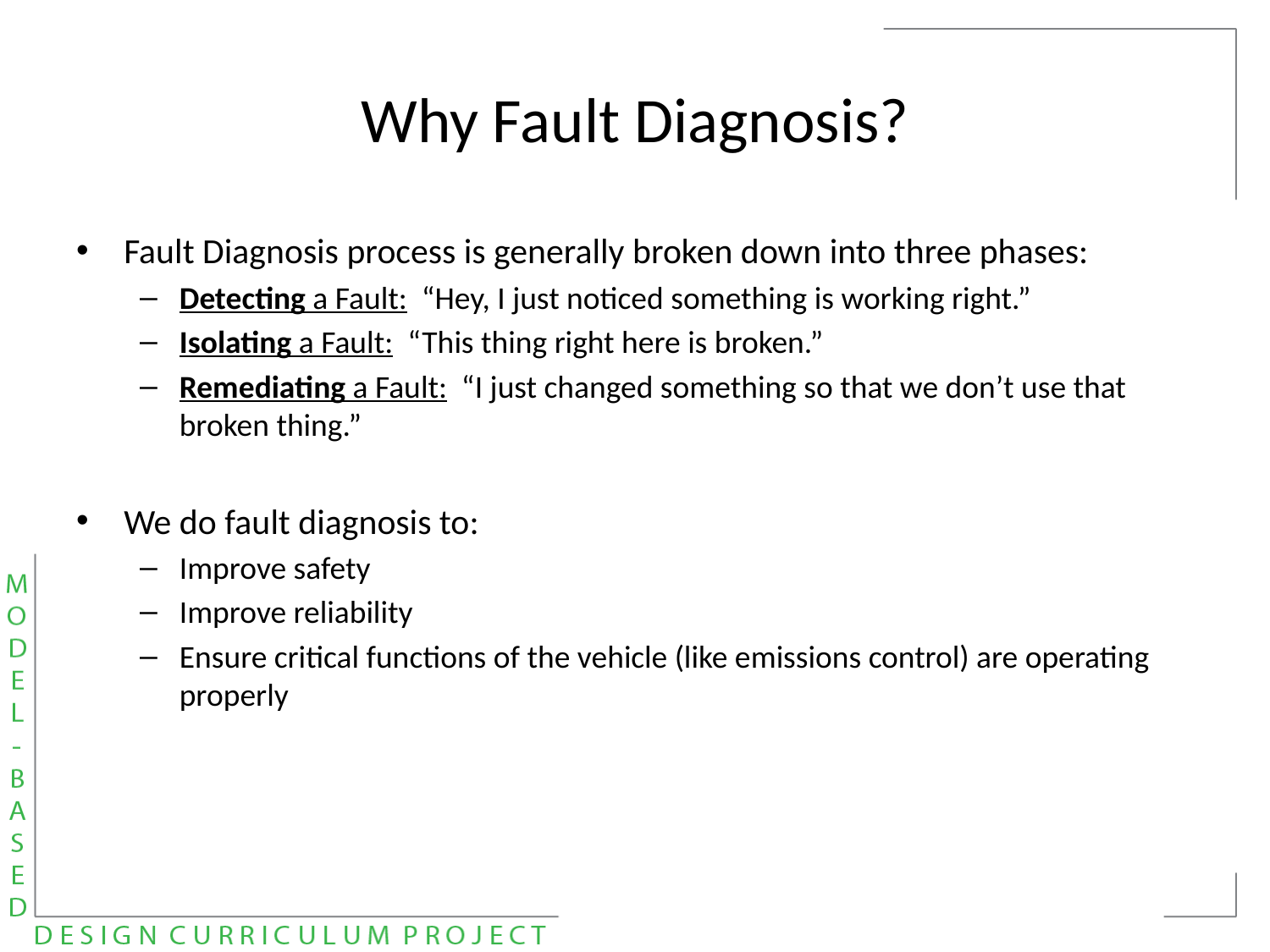

# Why Fault Diagnosis?
Fault Diagnosis process is generally broken down into three phases:
Detecting a Fault:  “Hey, I just noticed something is working right.”
Isolating a Fault:  “This thing right here is broken.”
Remediating a Fault:  “I just changed something so that we don’t use that broken thing.”

We do fault diagnosis to:
Improve safety
Improve reliability
Ensure critical functions of the vehicle (like emissions control) are operating properly